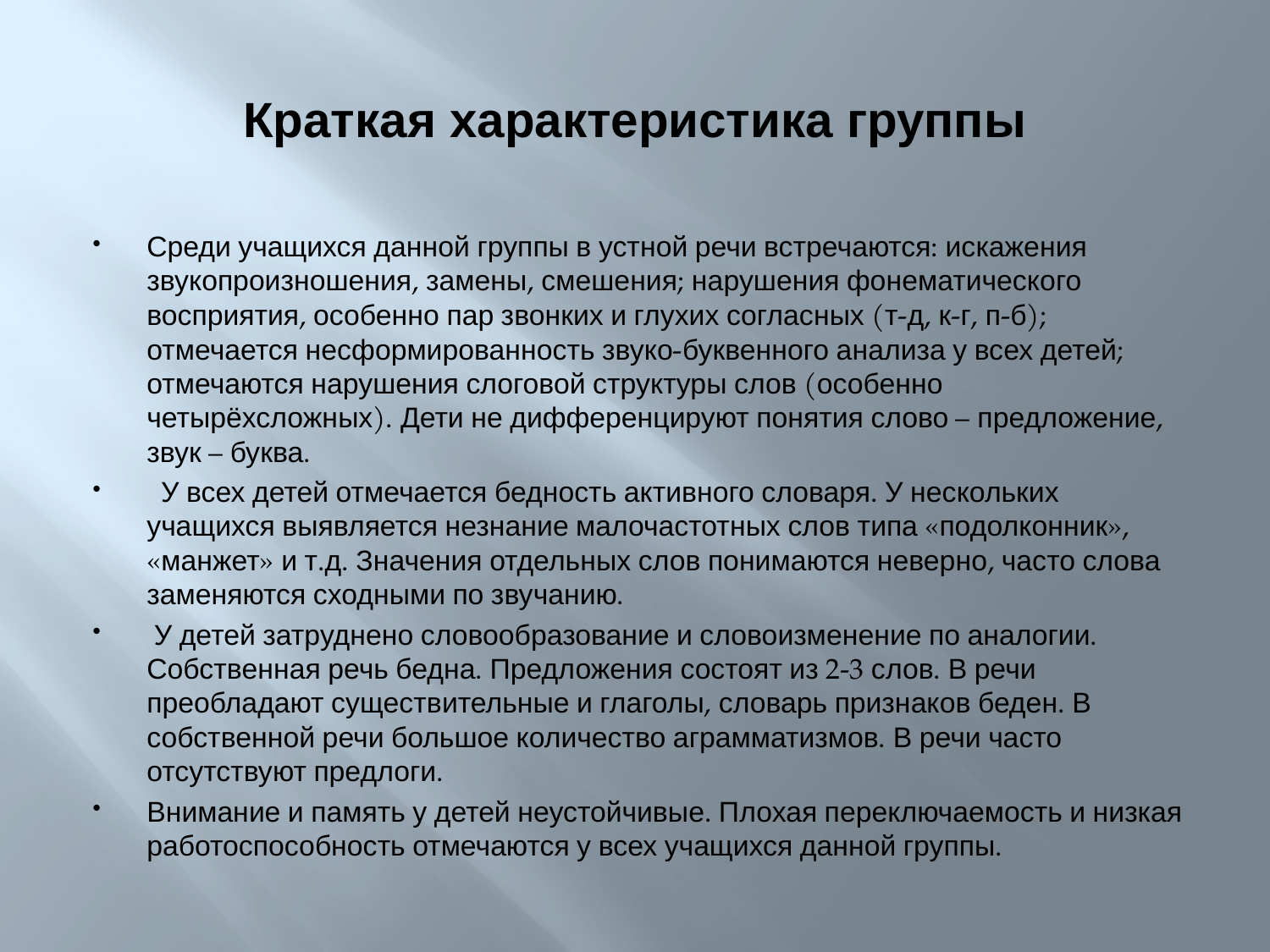

# Краткая характеристика группы
Среди учащихся данной группы в устной речи встречаются: искажения звукопроизношения, замены, смешения; нарушения фонематического восприятия, особенно пар звонких и глухих согласных (т-д, к-г, п-б); отмечается несформированность звуко-буквенного анализа у всех детей; отмечаются нарушения слоговой структуры слов (особенно четырёхсложных). Дети не дифференцируют понятия слово – предложение, звук – буква.
  У всех детей отмечается бедность активного словаря. У нескольких учащихся выявляется незнание малочастотных слов типа «подолконник», «манжет» и т.д. Значения отдельных слов понимаются неверно, часто слова заменяются сходными по звучанию.
 У детей затруднено словообразование и словоизменение по аналогии. Собственная речь бедна. Предложения состоят из 2-3 слов. В речи преобладают существительные и глаголы, словарь признаков беден. В собственной речи большое количество аграмматизмов. В речи часто отсутствуют предлоги.
Внимание и память у детей неустойчивые. Плохая переключаемость и низкая работоспособность отмечаются у всех учащихся данной группы.